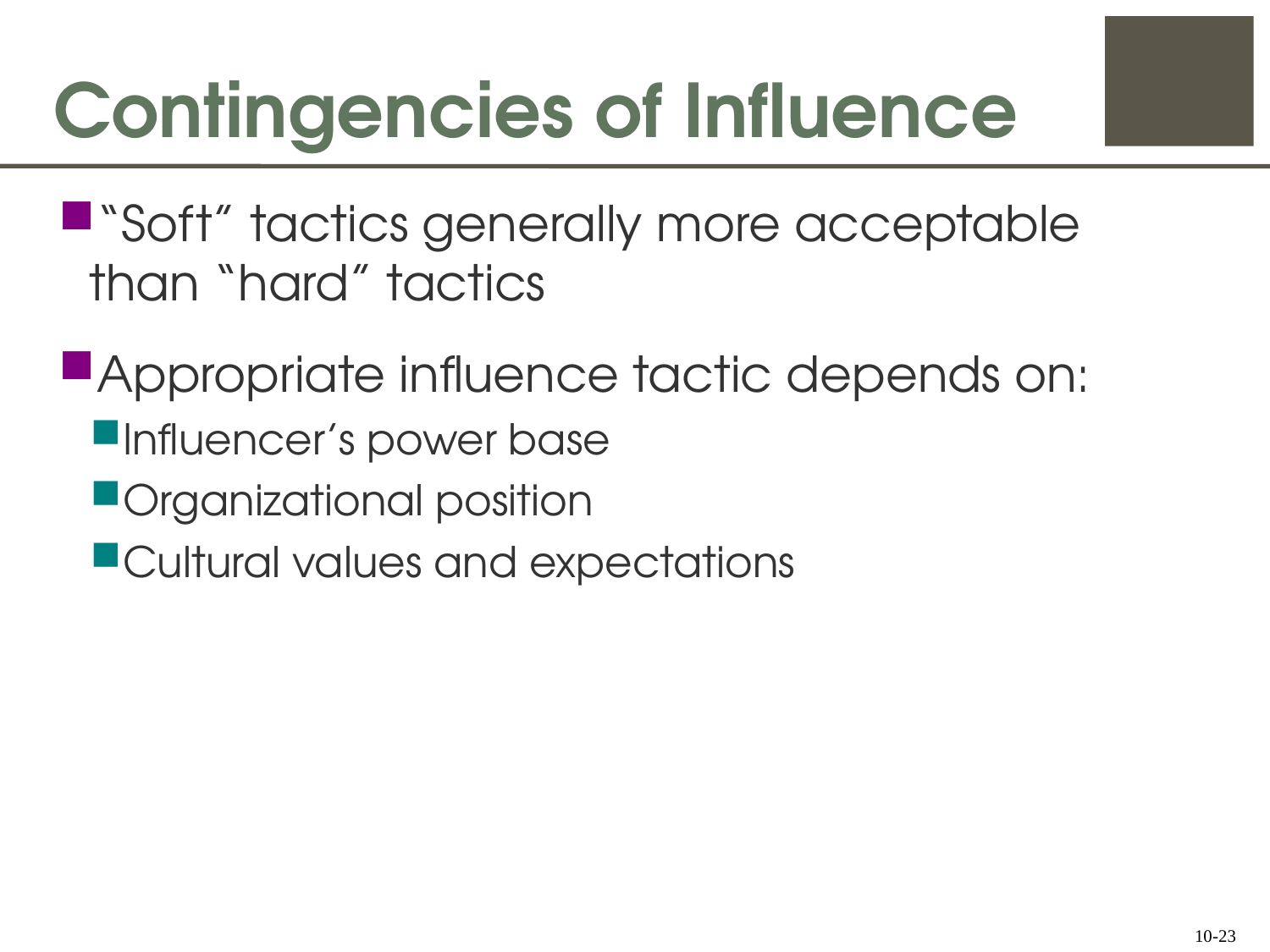

# Contingencies of Influence
“Soft” tactics generally more acceptable than “hard” tactics
Appropriate influence tactic depends on:
Influencer’s power base
Organizational position
Cultural values and expectations